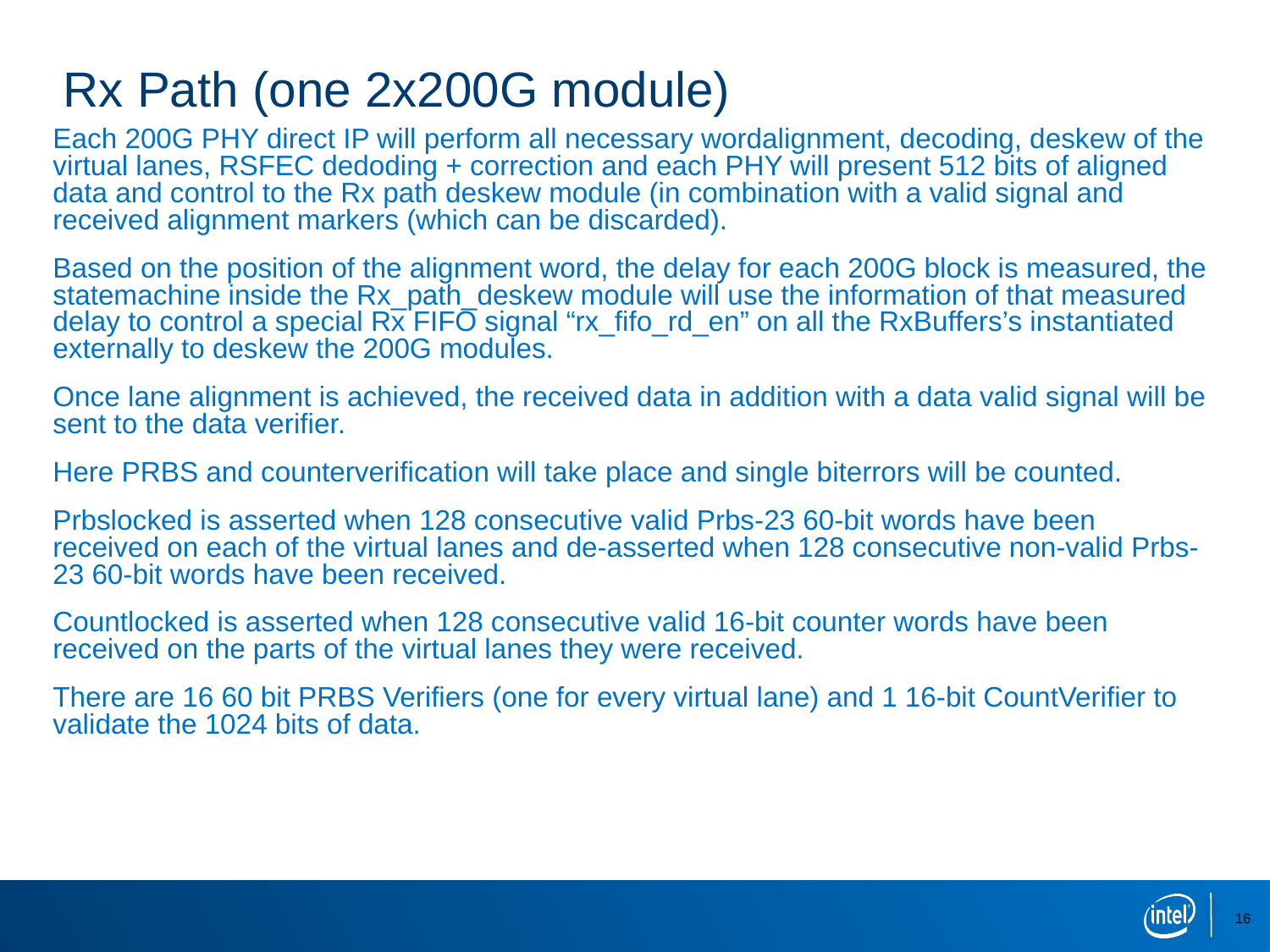

# Rx Path (one 2x200G module)
Each 200G PHY direct IP will perform all necessary wordalignment, decoding, deskew of the virtual lanes, RSFEC dedoding + correction and each PHY will present 512 bits of aligned data and control to the Rx path deskew module (in combination with a valid signal and received alignment markers (which can be discarded).
Based on the position of the alignment word, the delay for each 200G block is measured, the statemachine inside the Rx_path_deskew module will use the information of that measured delay to control a special Rx FIFO signal “rx_fifo_rd_en” on all the RxBuffers’s instantiated externally to deskew the 200G modules.
Once lane alignment is achieved, the received data in addition with a data valid signal will be sent to the data verifier.
Here PRBS and counterverification will take place and single biterrors will be counted.
Prbslocked is asserted when 128 consecutive valid Prbs-23 60-bit words have been received on each of the virtual lanes and de-asserted when 128 consecutive non-valid Prbs-23 60-bit words have been received.
Countlocked is asserted when 128 consecutive valid 16-bit counter words have been received on the parts of the virtual lanes they were received.
There are 16 60 bit PRBS Verifiers (one for every virtual lane) and 1 16-bit CountVerifier to validate the 1024 bits of data.
16